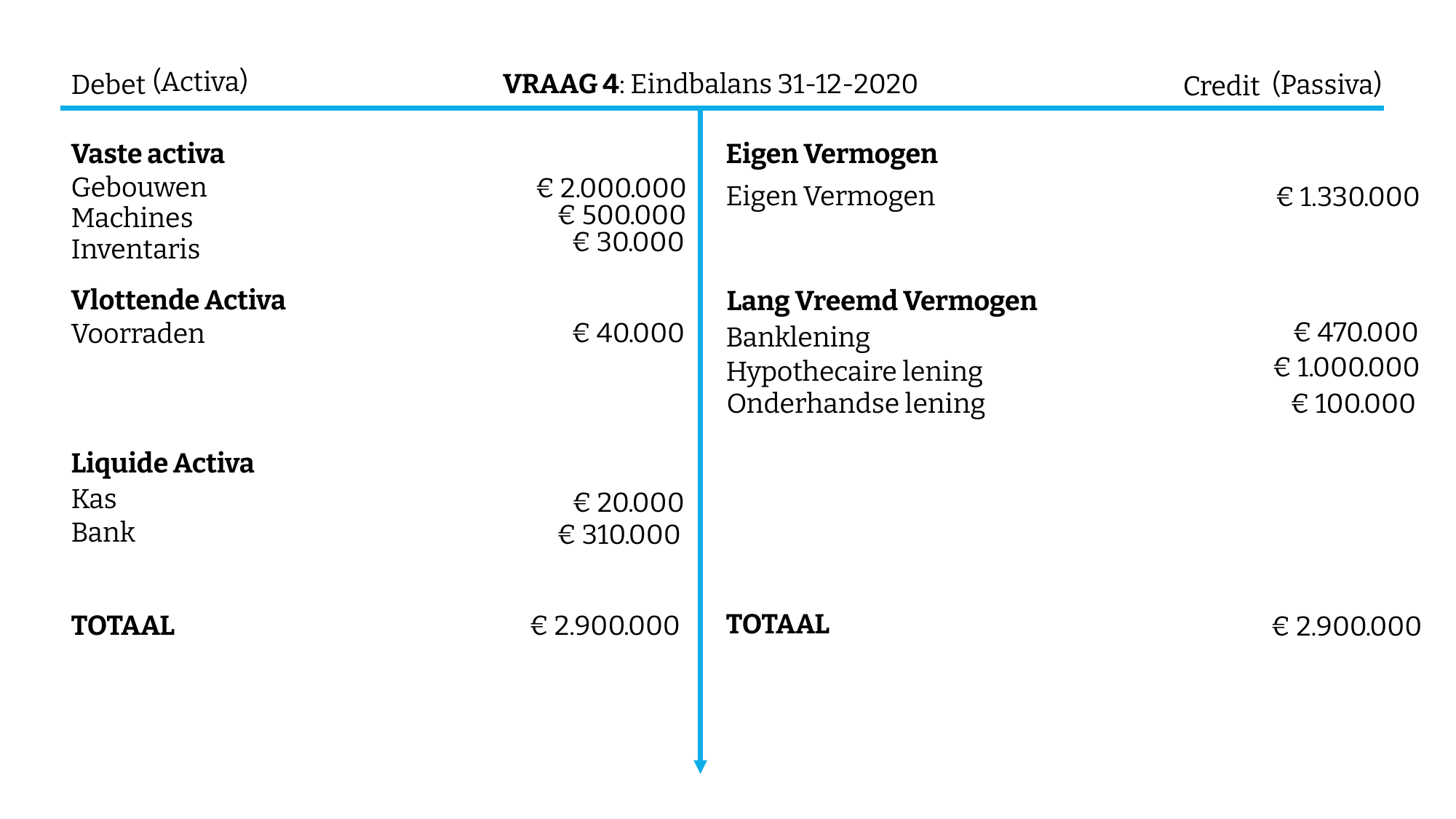

(Activa)
VRAAG 4: Eindbalans 31-12-2020
Debet
(Passiva)
Credit
Vaste activa
Eigen Vermogen
Gebouwen
€ 2.000.000
Eigen Vermogen
€ 1.330.000
€ 500.000
Machines
€ 30.000
Inventaris
Vlottende Activa
Lang Vreemd Vermogen
€ 470.000
€ 40.000
Voorraden
Banklening
€ 1.000.000
Hypothecaire lening
Onderhandse lening
€ 100.000
Liquide Activa
Kas
€ 20.000
Bank
€ 310.000
TOTAAL
TOTAAL
€ 2.900.000
€ 2.900.000